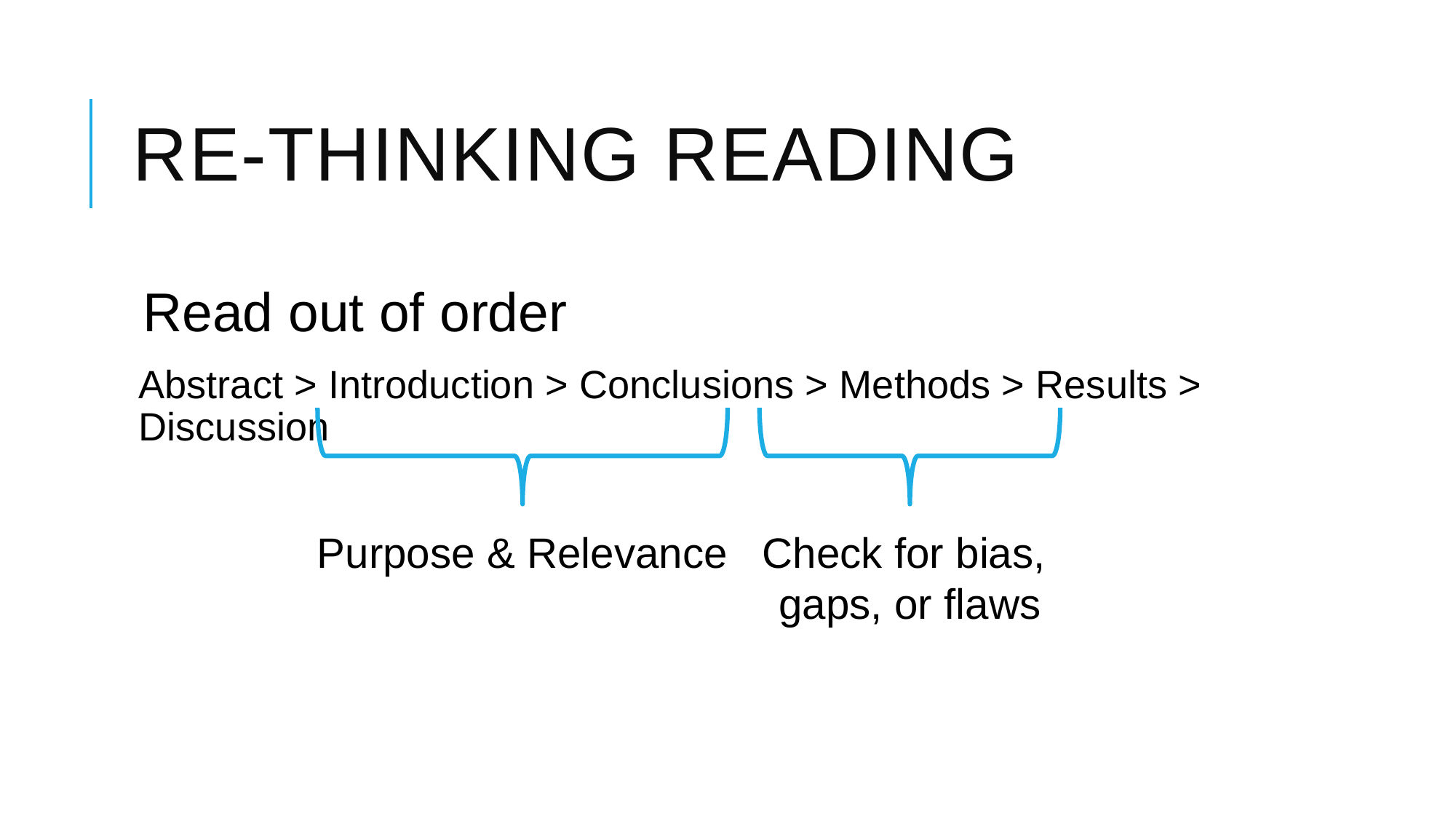

# Re-thinking reading

Read out of order
Abstract > Introduction > Conclusions > Methods > Results > Discussion

Purpose & Relevance
Check for bias,
gaps, or flaws